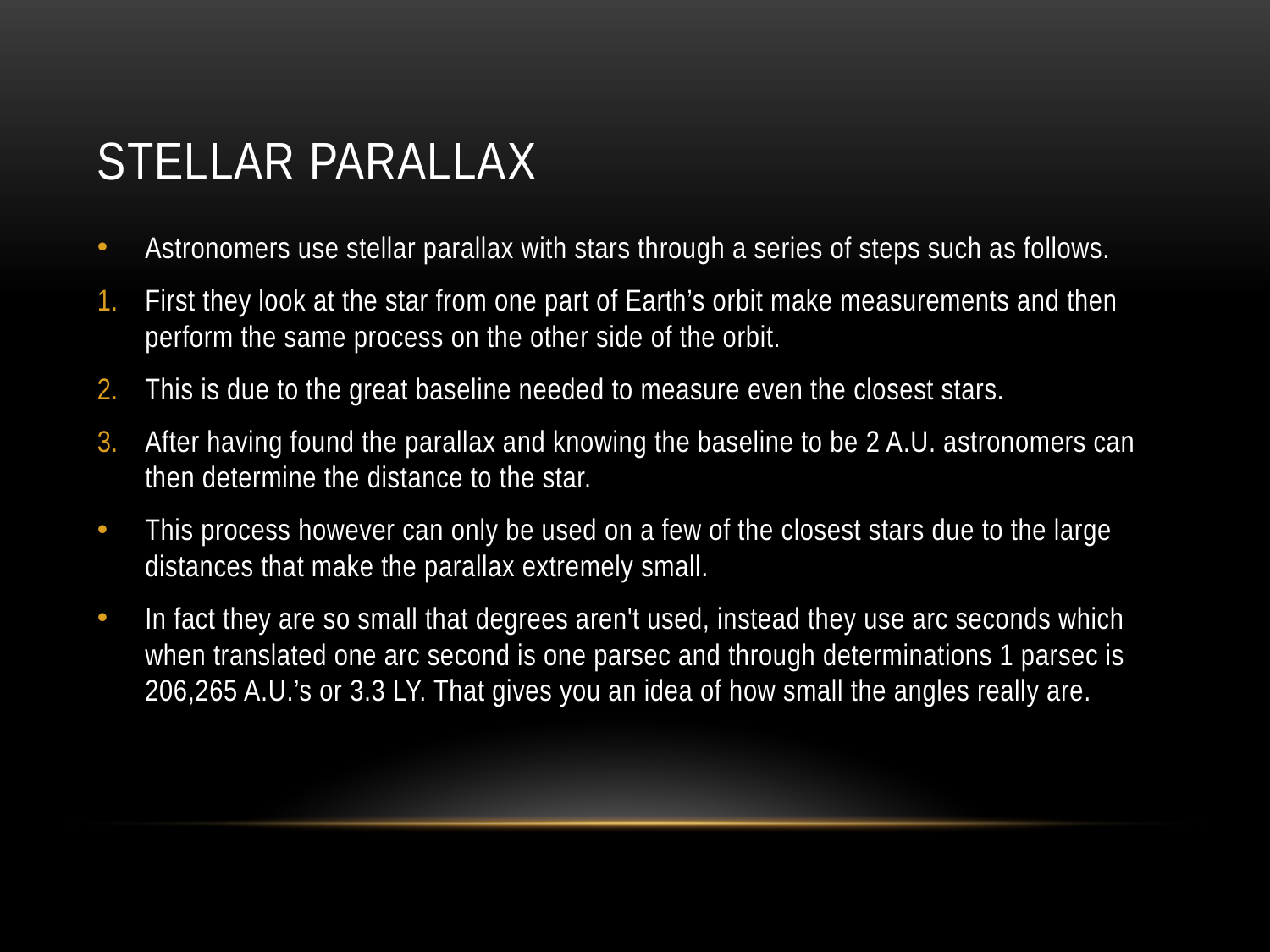

# Stellar Parallax
Astronomers use stellar parallax with stars through a series of steps such as follows.
First they look at the star from one part of Earth’s orbit make measurements and then perform the same process on the other side of the orbit.
This is due to the great baseline needed to measure even the closest stars.
After having found the parallax and knowing the baseline to be 2 A.U. astronomers can then determine the distance to the star.
This process however can only be used on a few of the closest stars due to the large distances that make the parallax extremely small.
In fact they are so small that degrees aren't used, instead they use arc seconds which when translated one arc second is one parsec and through determinations 1 parsec is 206,265 A.U.’s or 3.3 LY. That gives you an idea of how small the angles really are.